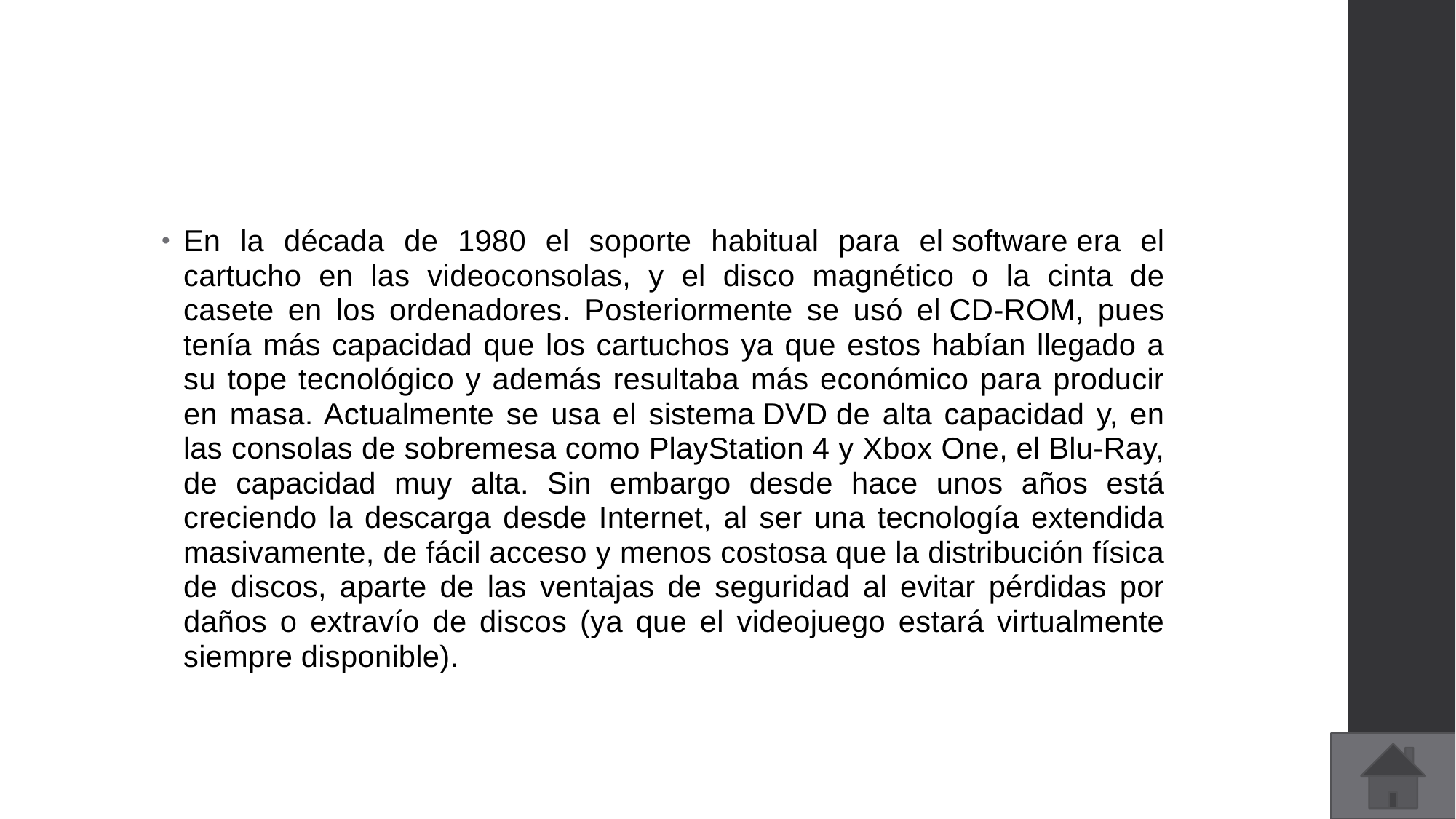

#
En la década de 1980 el soporte habitual para el software era el cartucho en las videoconsolas, y el disco magnético o la cinta de casete en los ordenadores. Posteriormente se usó el CD-ROM, pues tenía más capacidad que los cartuchos ya que estos habían llegado a su tope tecnológico y además resultaba más económico para producir en masa. Actualmente se usa el sistema DVD de alta capacidad y, en las consolas de sobremesa como PlayStation 4 y Xbox One, el Blu-Ray, de capacidad muy alta. Sin embargo desde hace unos años está creciendo la descarga desde Internet, al ser una tecnología extendida masivamente, de fácil acceso y menos costosa que la distribución física de discos, aparte de las ventajas de seguridad al evitar pérdidas por daños o extravío de discos (ya que el videojuego estará virtualmente siempre disponible).